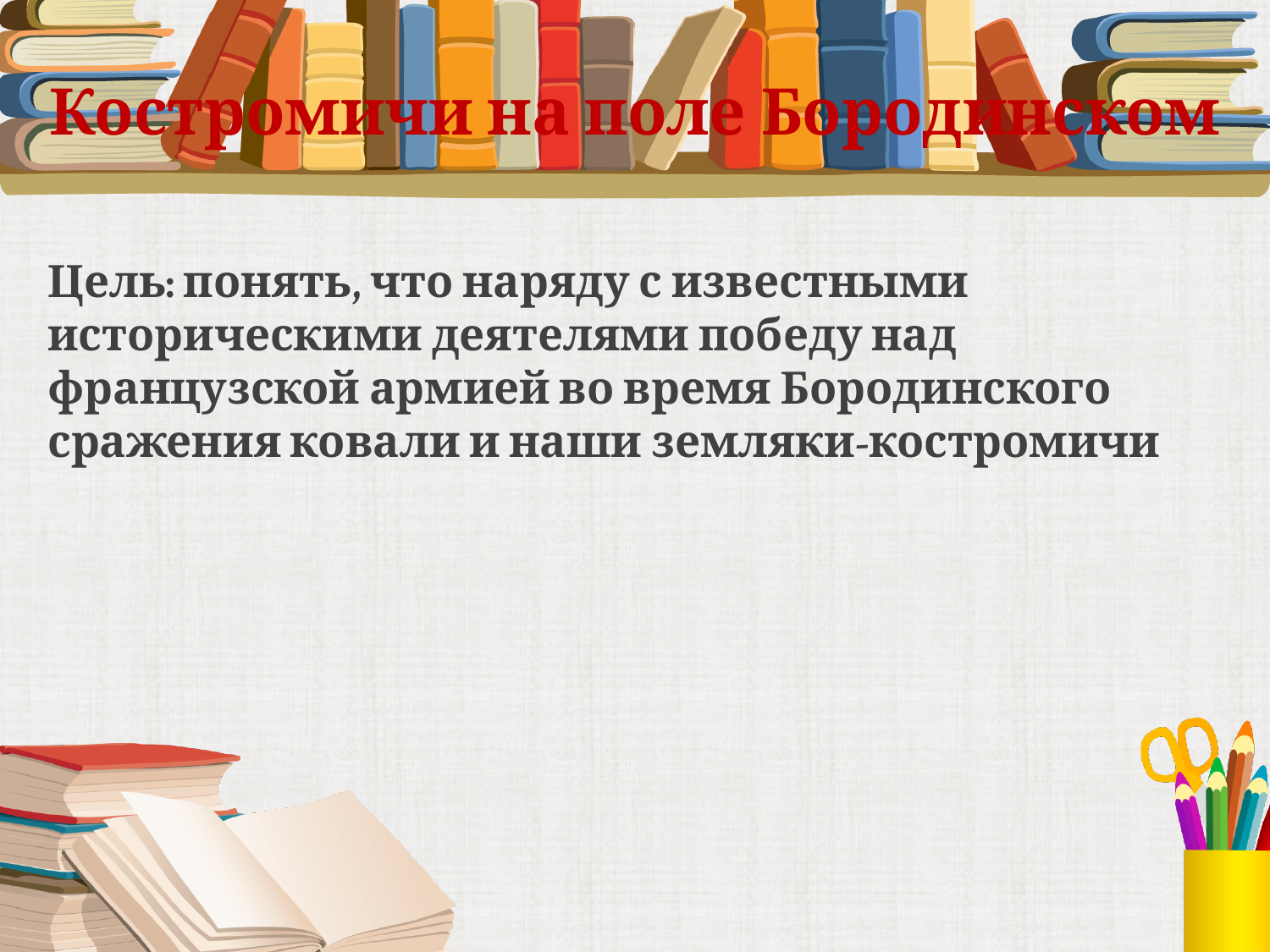

# Костромичи на поле Бородинском
Цель: понять, что наряду с известными историческими деятелями победу над французской армией во время Бородинского сражения ковали и наши земляки-костромичи